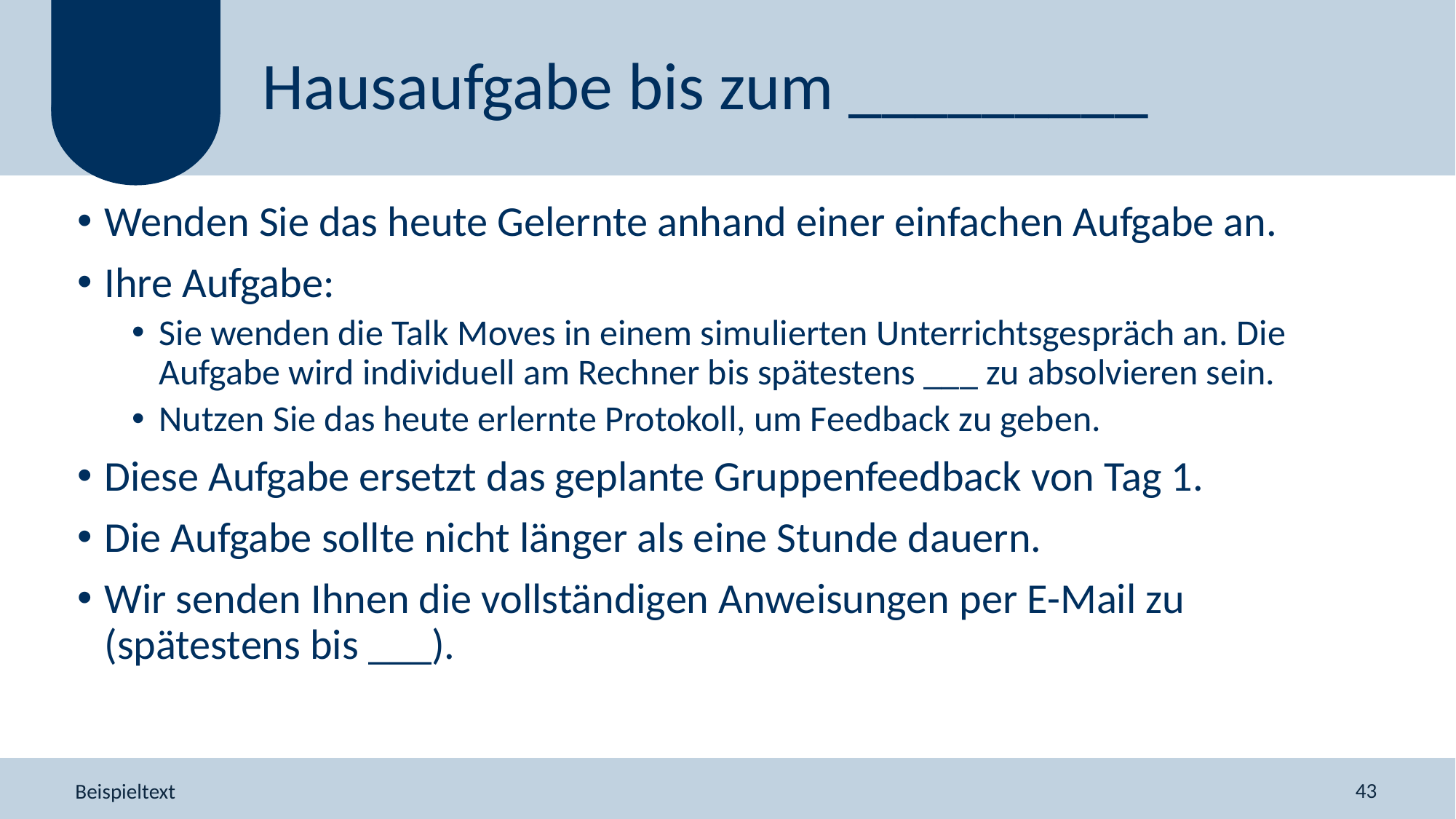

# Hausaufgabe bis zum _________
Wenden Sie das heute Gelernte anhand einer einfachen Aufgabe an.
Ihre Aufgabe:
Sie wenden die Talk Moves in einem simulierten Unterrichtsgespräch an. Die Aufgabe wird individuell am Rechner bis spätestens ___ zu absolvieren sein.
Nutzen Sie das heute erlernte Protokoll, um Feedback zu geben.
Diese Aufgabe ersetzt das geplante Gruppenfeedback von Tag 1.
Die Aufgabe sollte nicht länger als eine Stunde dauern.
Wir senden Ihnen die vollständigen Anweisungen per E-Mail zu (spätestens bis ___).

Beispieltext
43